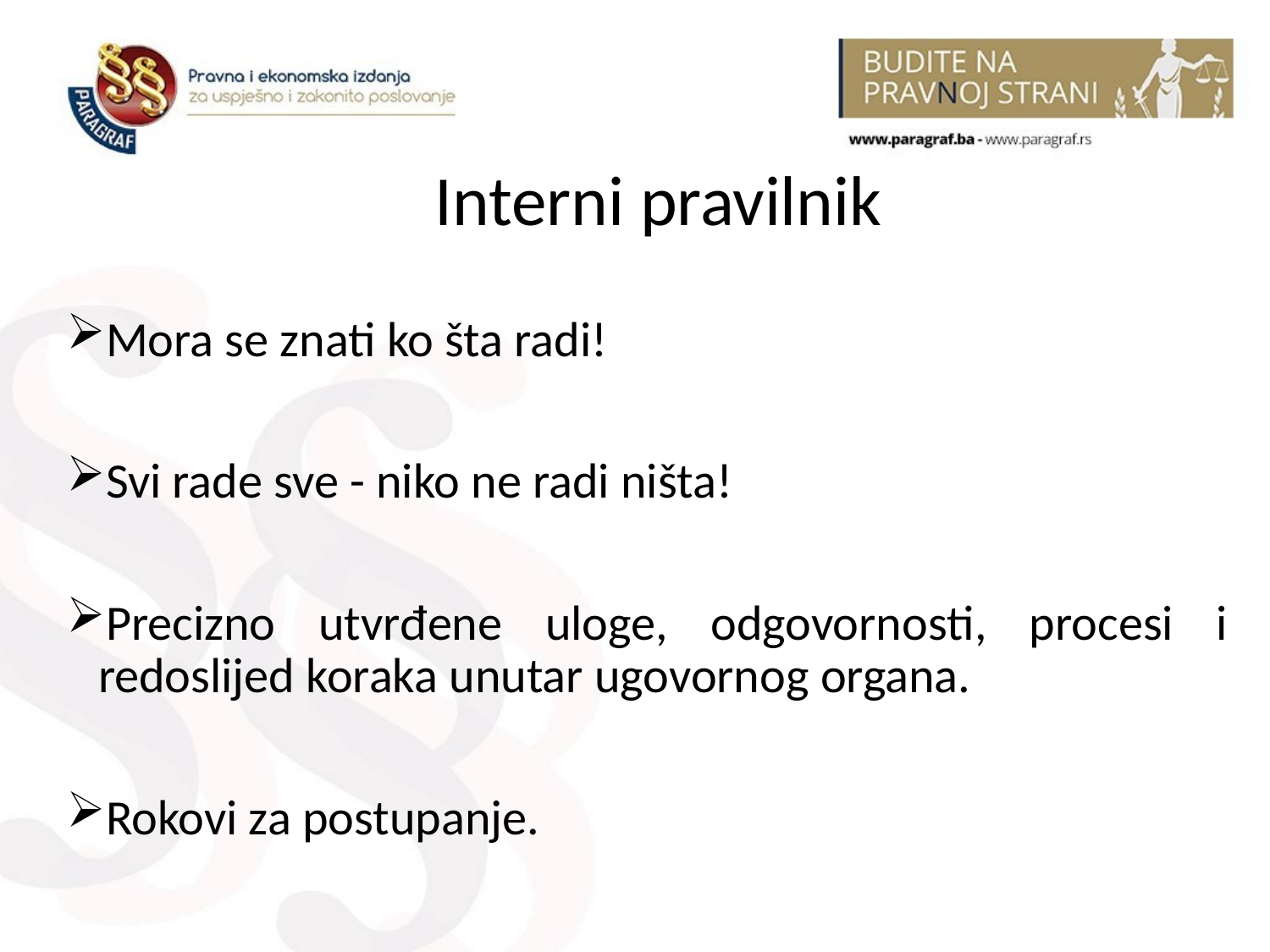

# Interni pravilnik
Mora se znati ko šta radi!

Svi rade sve - niko ne radi ništa!

Precizno utvrđene uloge, odgovornosti, procesi i redoslijed koraka unutar ugovornog organa.

Rokovi za postupanje.